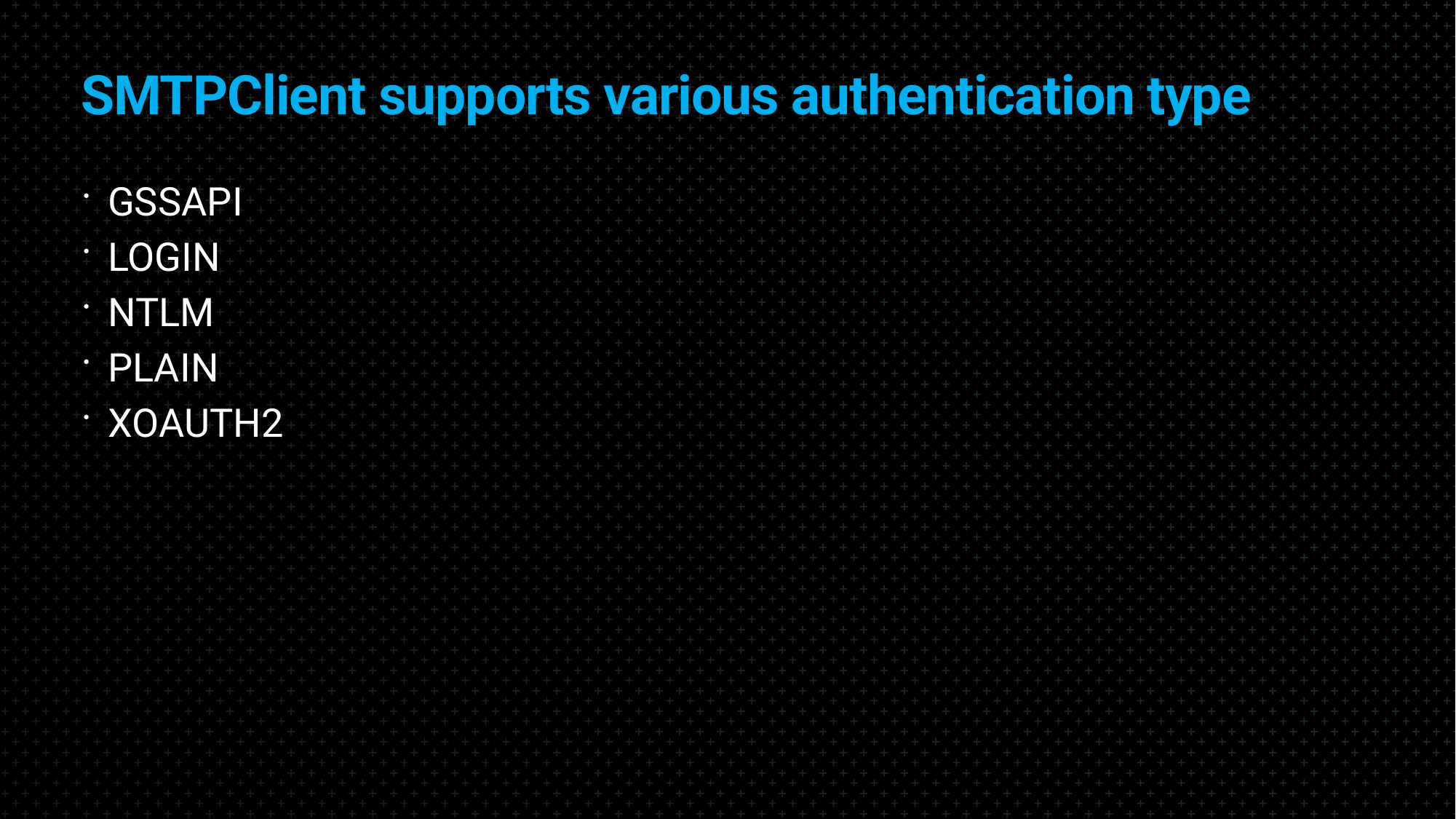

# SMTPClient supports various authentication type
GSSAPI
LOGIN
NTLM
PLAIN
XOAUTH2